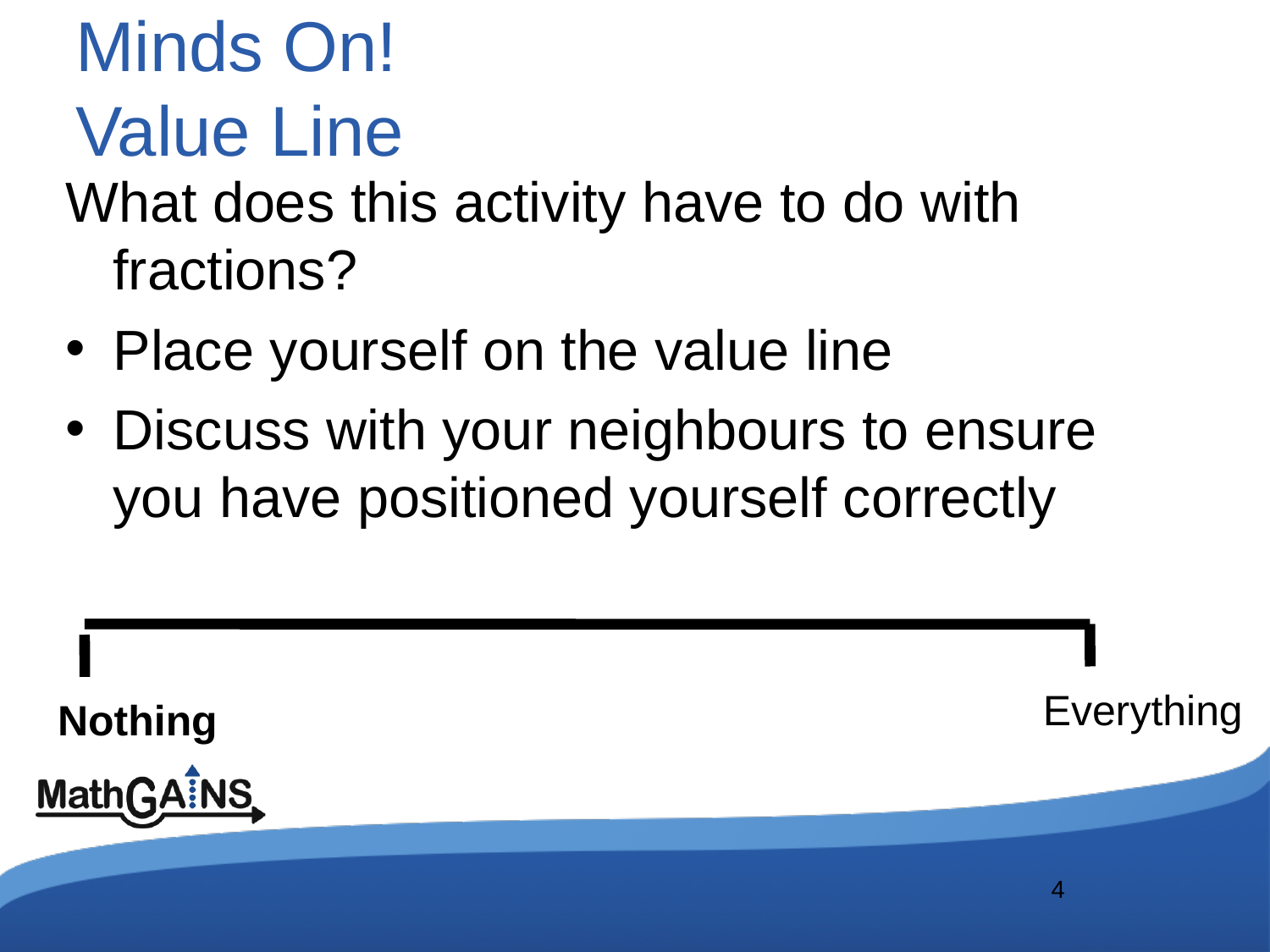

# Minds On! Value Line
What does this activity have to do with fractions?
Place yourself on the value line
Discuss with your neighbours to ensure you have positioned yourself correctly

Everything
Nothing
4